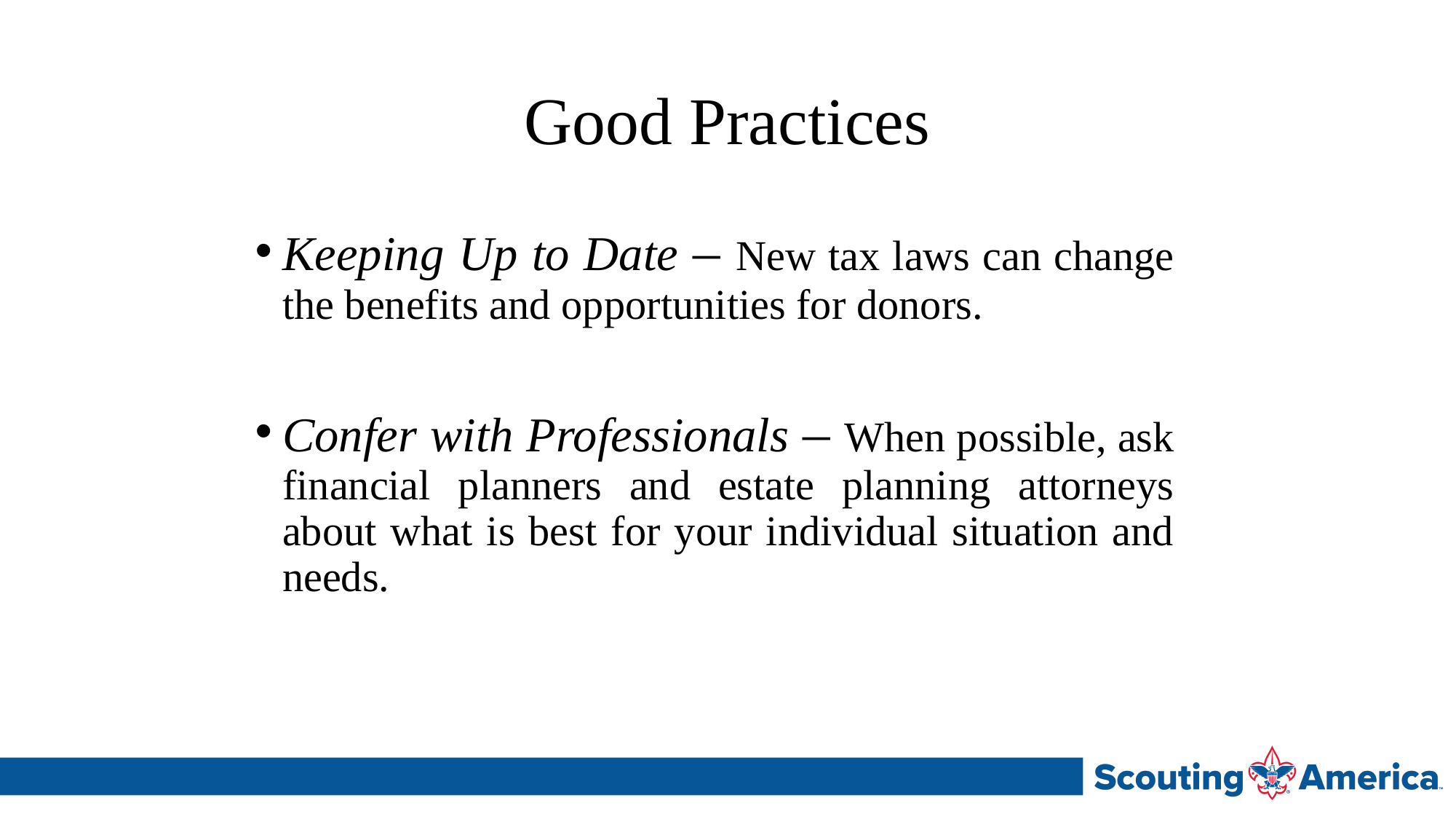

# Good Practices
Keeping Up to Date – New tax laws can change the benefits and opportunities for donors.

Confer with Professionals – When possible, ask financial planners and estate planning attorneys about what is best for your individual situation and needs.